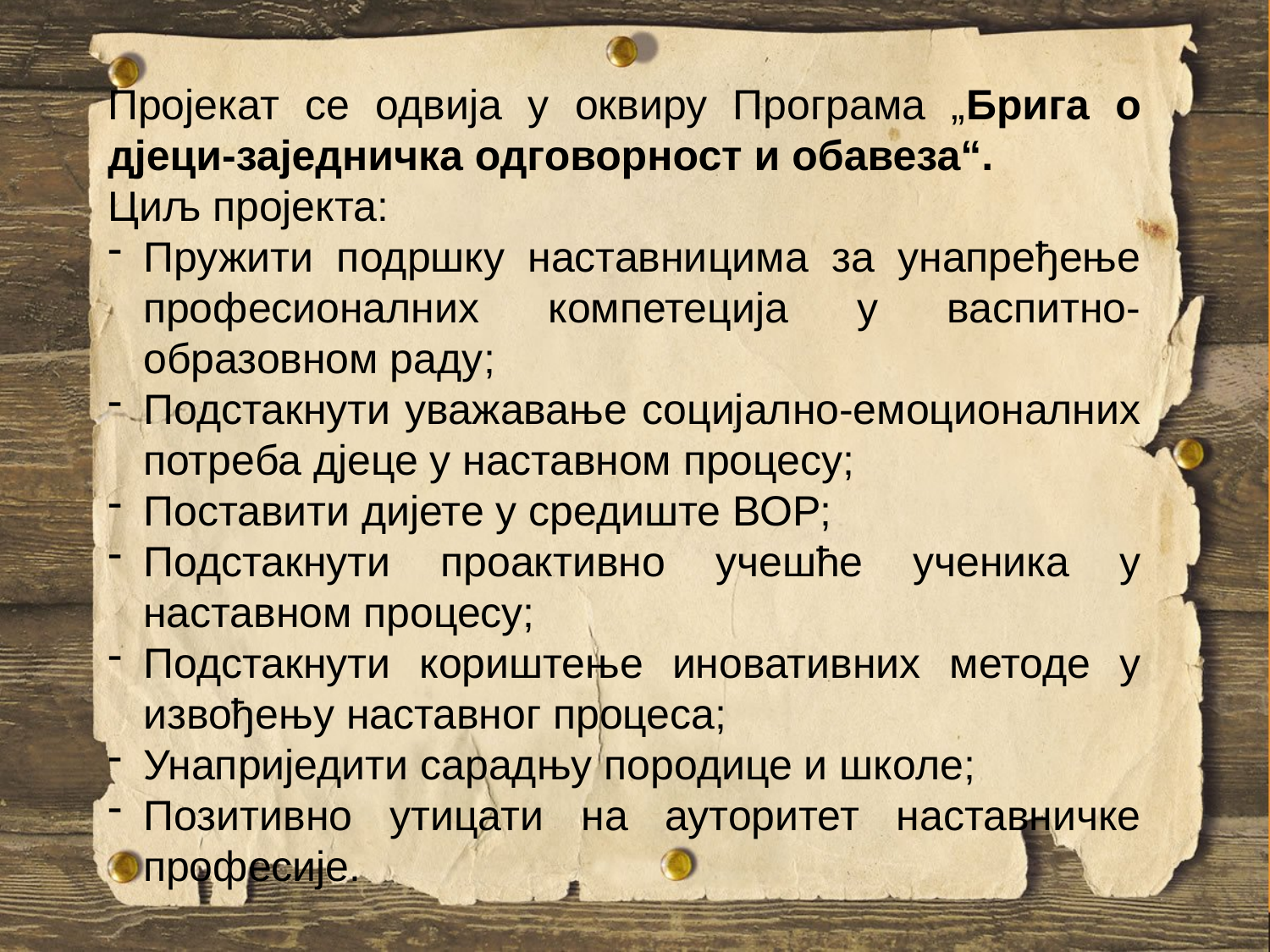

Пројекат се одвија у оквиру Програма „Брига о дјеци-заједничка одговорност и обавеза“.
Циљ пројекта:
Пружити подршку наставницима за унапређење професионалних компетеција у васпитно-образовном раду;
Подстакнути уважавање социјално-емоционалних потреба дјеце у наставном процесу;
Поставити дијете у средиште ВОР;
Подстакнути проактивно учешће ученика у наставном процесу;
Подстакнути кориштење иновативних методе у извођењу наставног процеса;
Унаприједити сарадњу породице и школе;
Позитивно утицати на ауторитет наставничке професије.